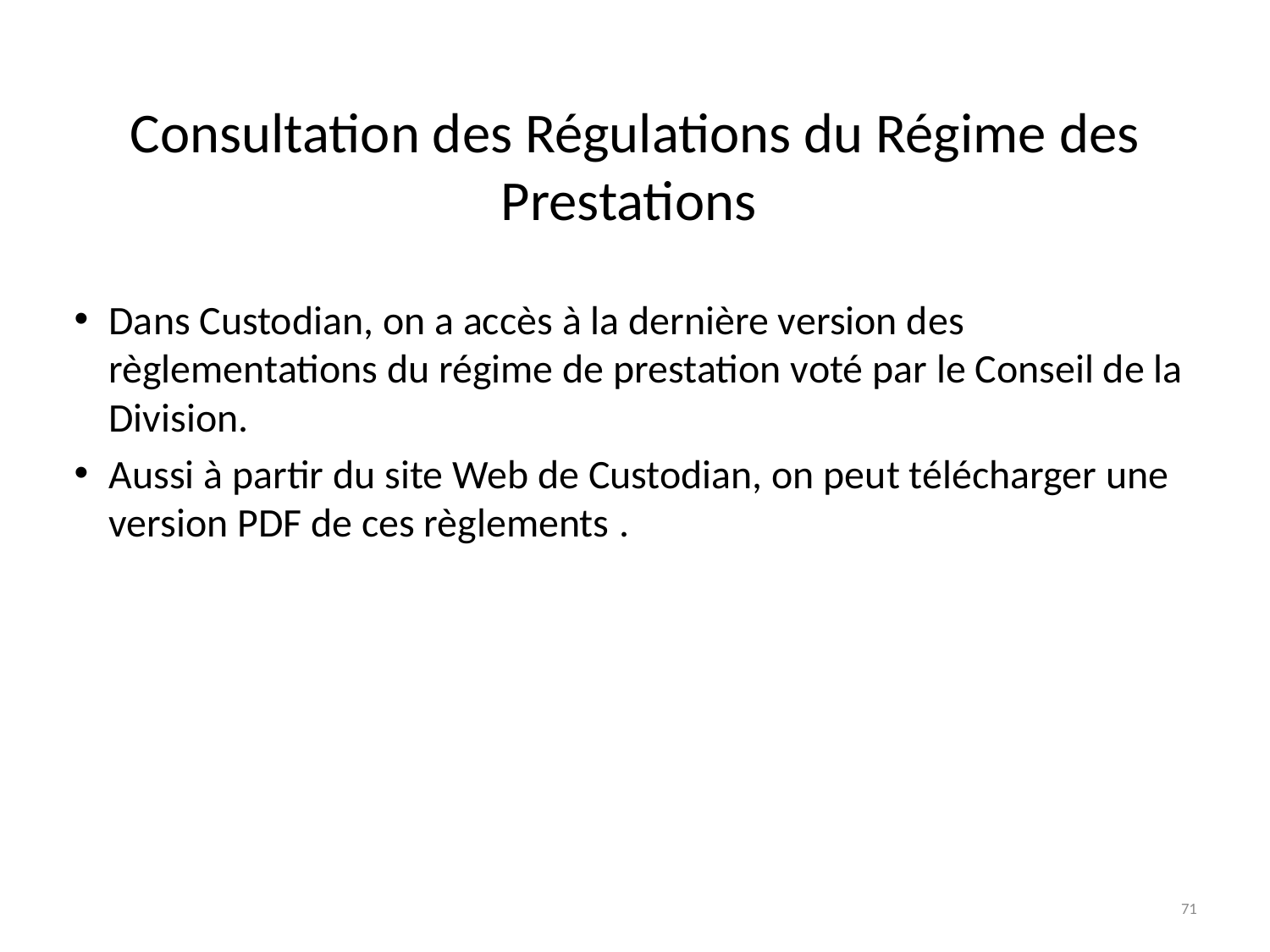

# Consultation des Régulations du Régime des Prestations
Dans Custodian, on a accès à la dernière version des règlementations du régime de prestation voté par le Conseil de la Division.
Aussi à partir du site Web de Custodian, on peut télécharger une version PDF de ces règlements .
71